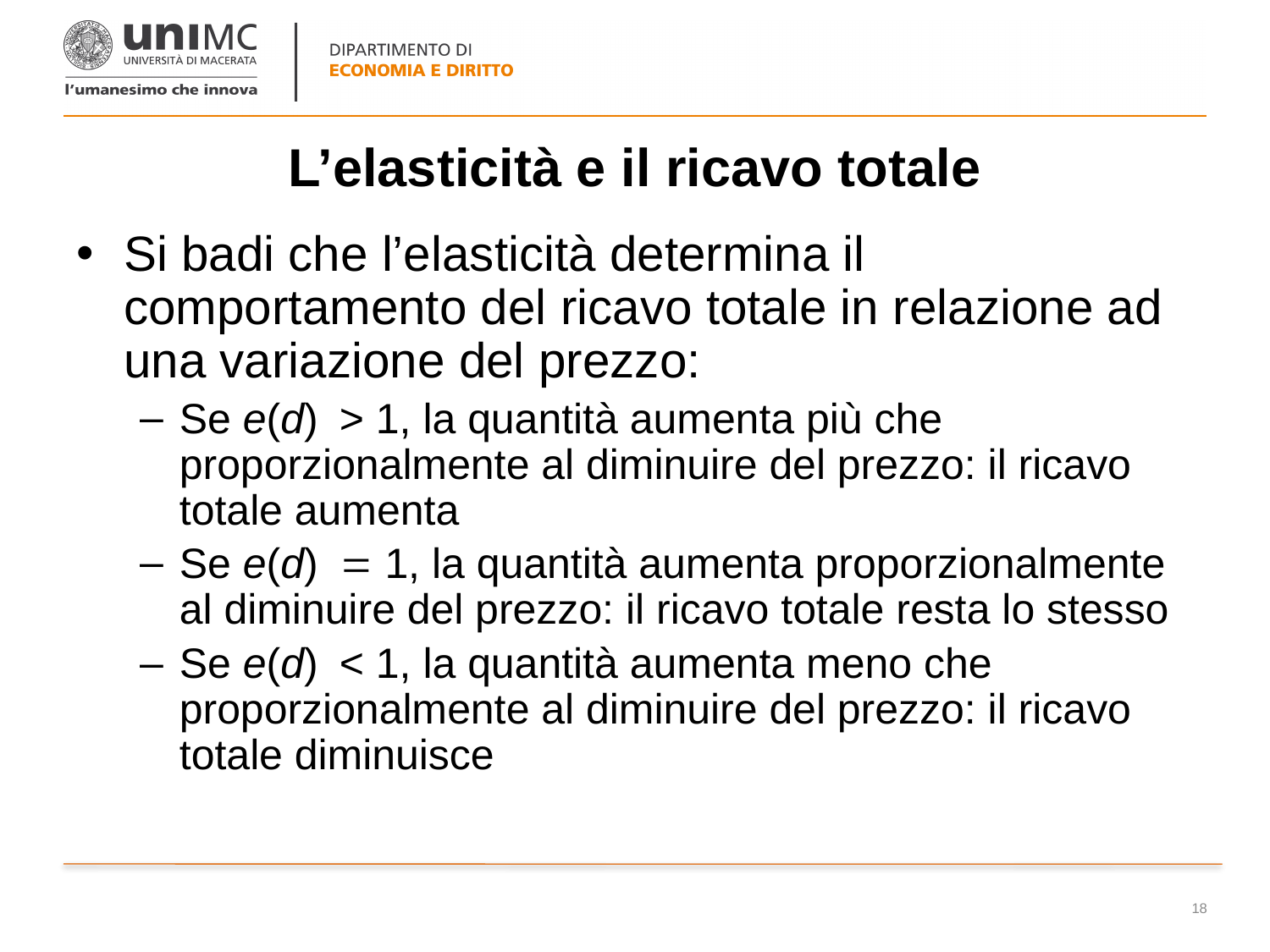

# L’elasticità e il ricavo totale
Si badi che l’elasticità determina il comportamento del ricavo totale in relazione ad una variazione del prezzo:
Se e(d) > 1, la quantità aumenta più che proporzionalmente al diminuire del prezzo: il ricavo totale aumenta
Se e(d) = 1, la quantità aumenta proporzionalmente al diminuire del prezzo: il ricavo totale resta lo stesso
Se e(d) < 1, la quantità aumenta meno che proporzionalmente al diminuire del prezzo: il ricavo totale diminuisce
18